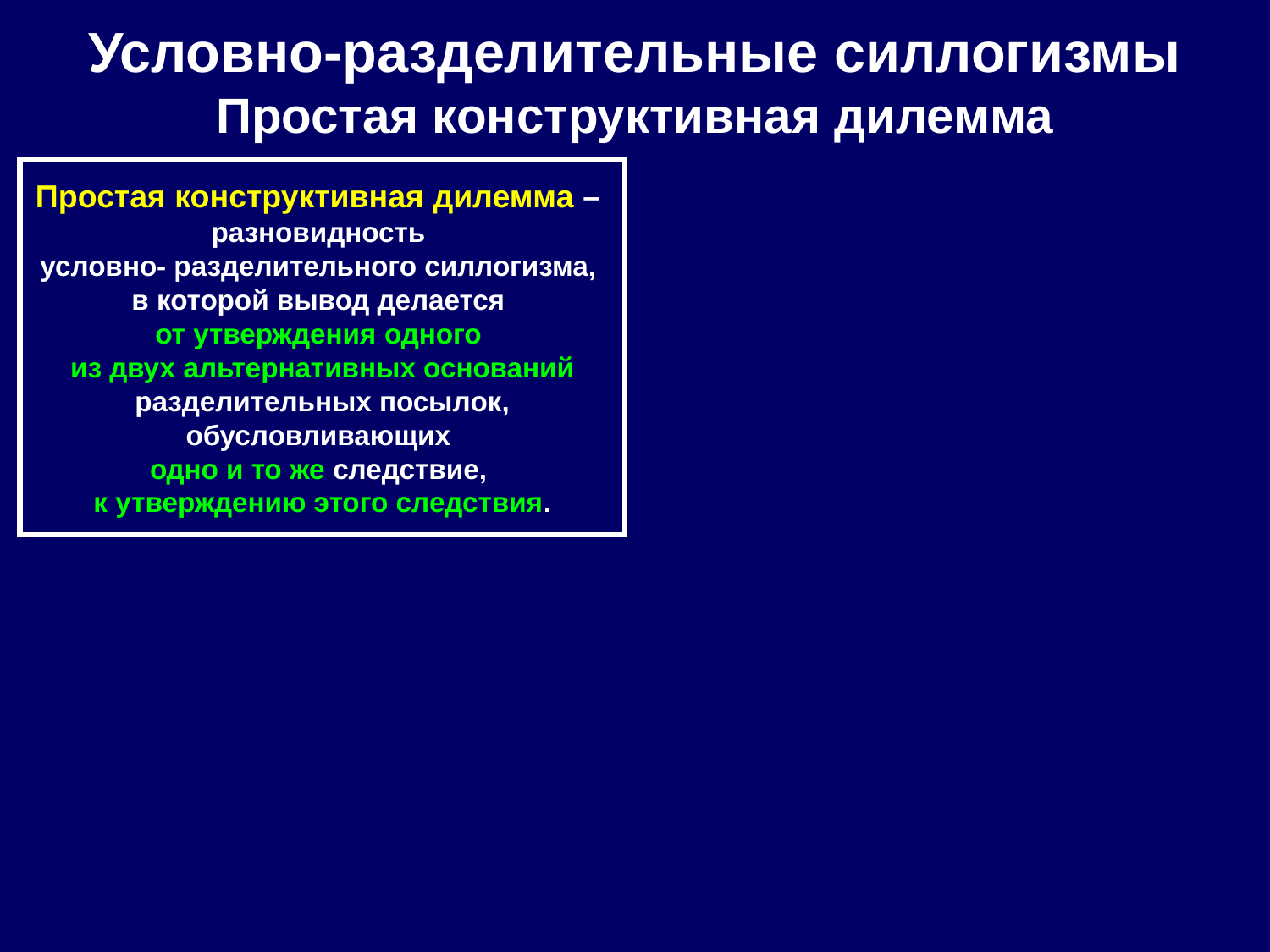

# Условно-разделительные силлогизмы Простая конструктивная дилемма
Простая конструктивная дилемма –
разновидность
условно- разделительного силлогизма,
в которой вывод делается
от утверждения одного
из двух альтернативных оснований разделительных посылок, обусловливающих
одно и то же следствие,
к утверждению этого следствия.